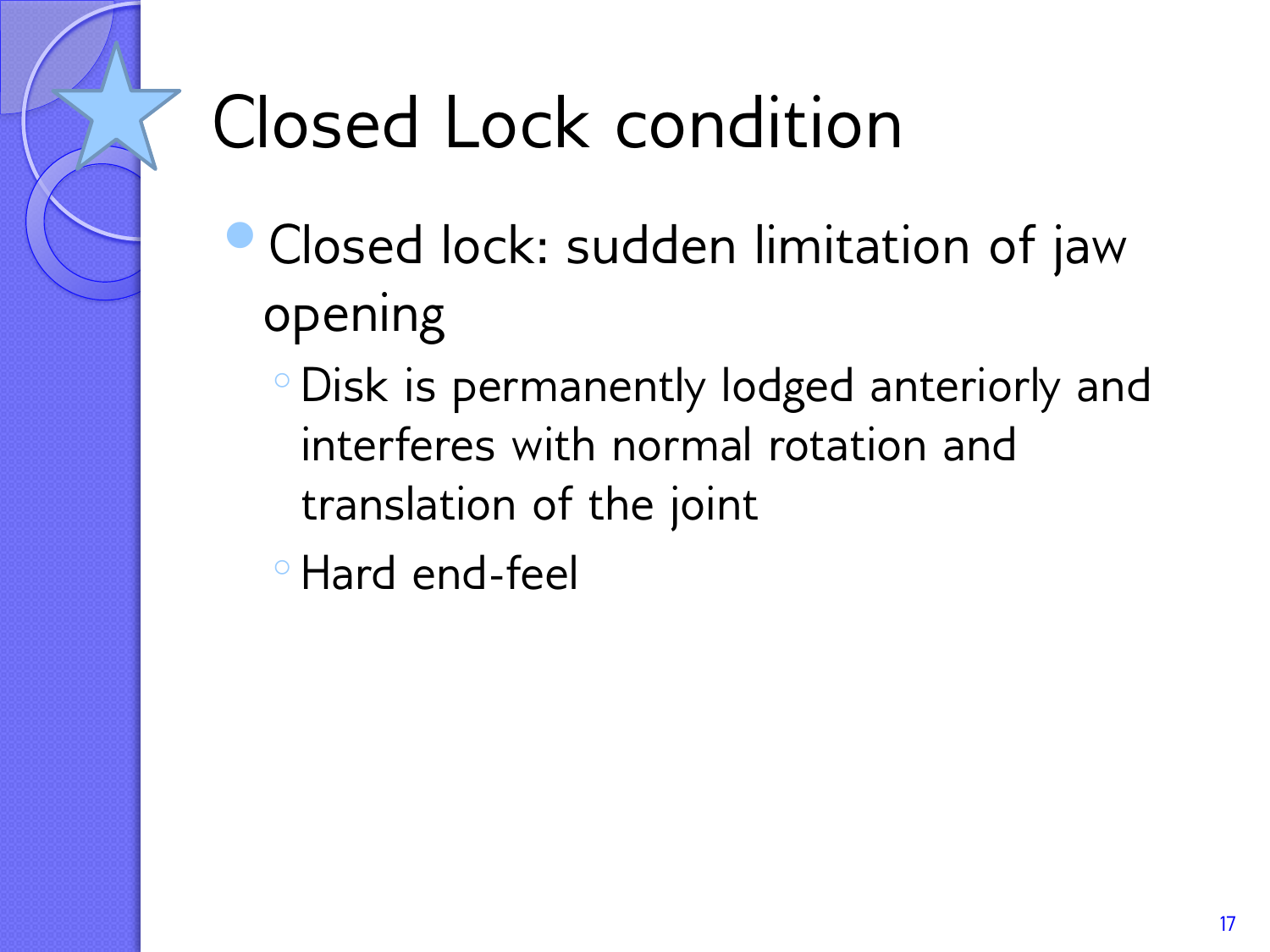

# Closed Lock condition

Closed lock: sudden limitation of jaw opening
Disk is permanently lodged anteriorly and interferes with normal rotation and translation of the joint
Hard end-feel
17